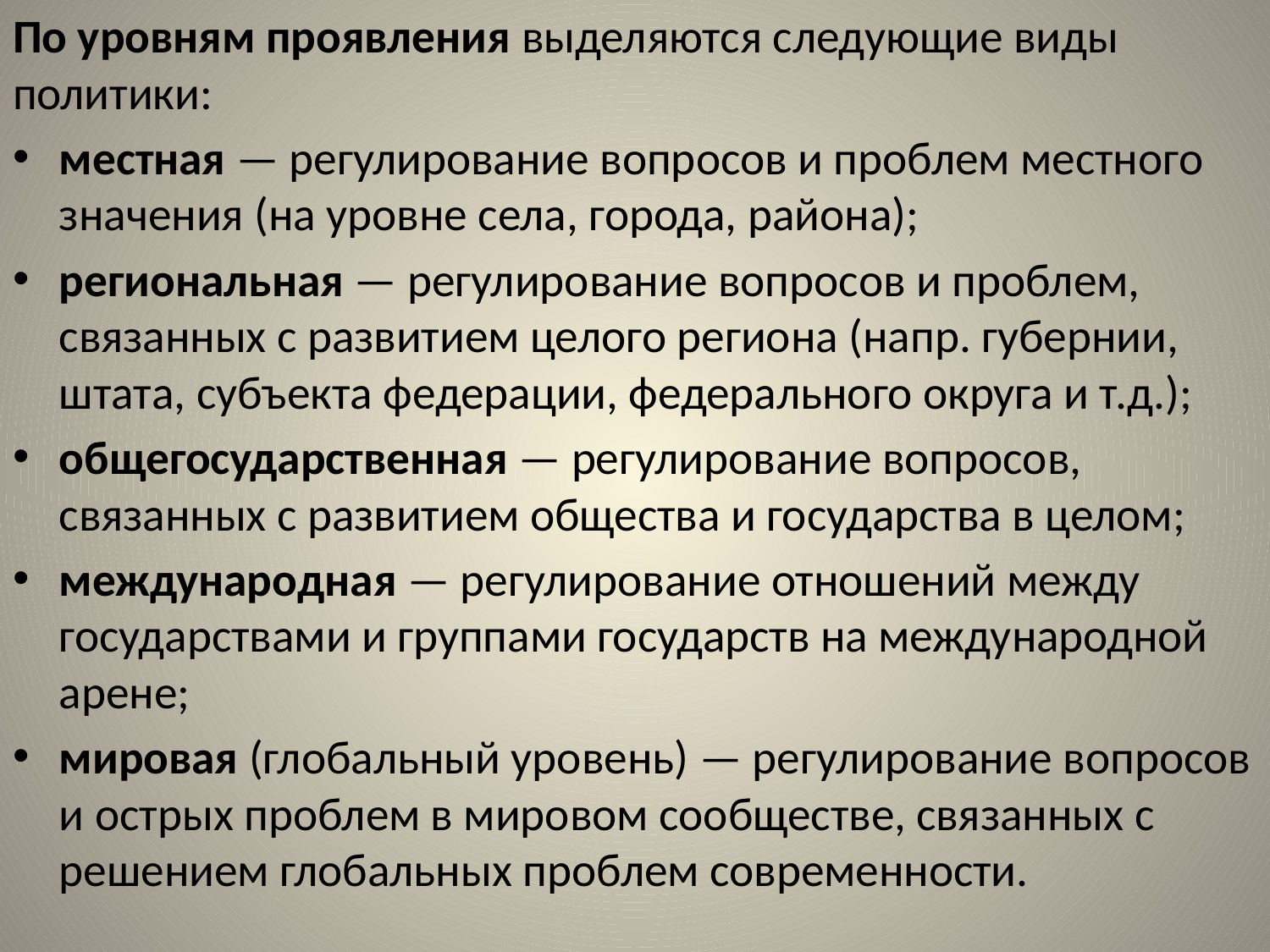

По уровням проявления выделяются следующие виды политики:
местная — регулирование вопросов и проблем местного значения (на уровне села, города, района);
региональная — регулирование вопросов и проблем, связанных с развитием целого региона (напр. губернии, штата, субъекта федерации, федерального округа и т.д.);
общегосударственная — регулирование вопросов, связанных с развитием общества и государства в целом;
международная — регулирование отношений между государствами и группами государств на международной арене;
мировая (глобальный уровень) — регулирование вопросов и острых проблем в мировом сообществе, связанных с решением глобальных проблем современности.

#